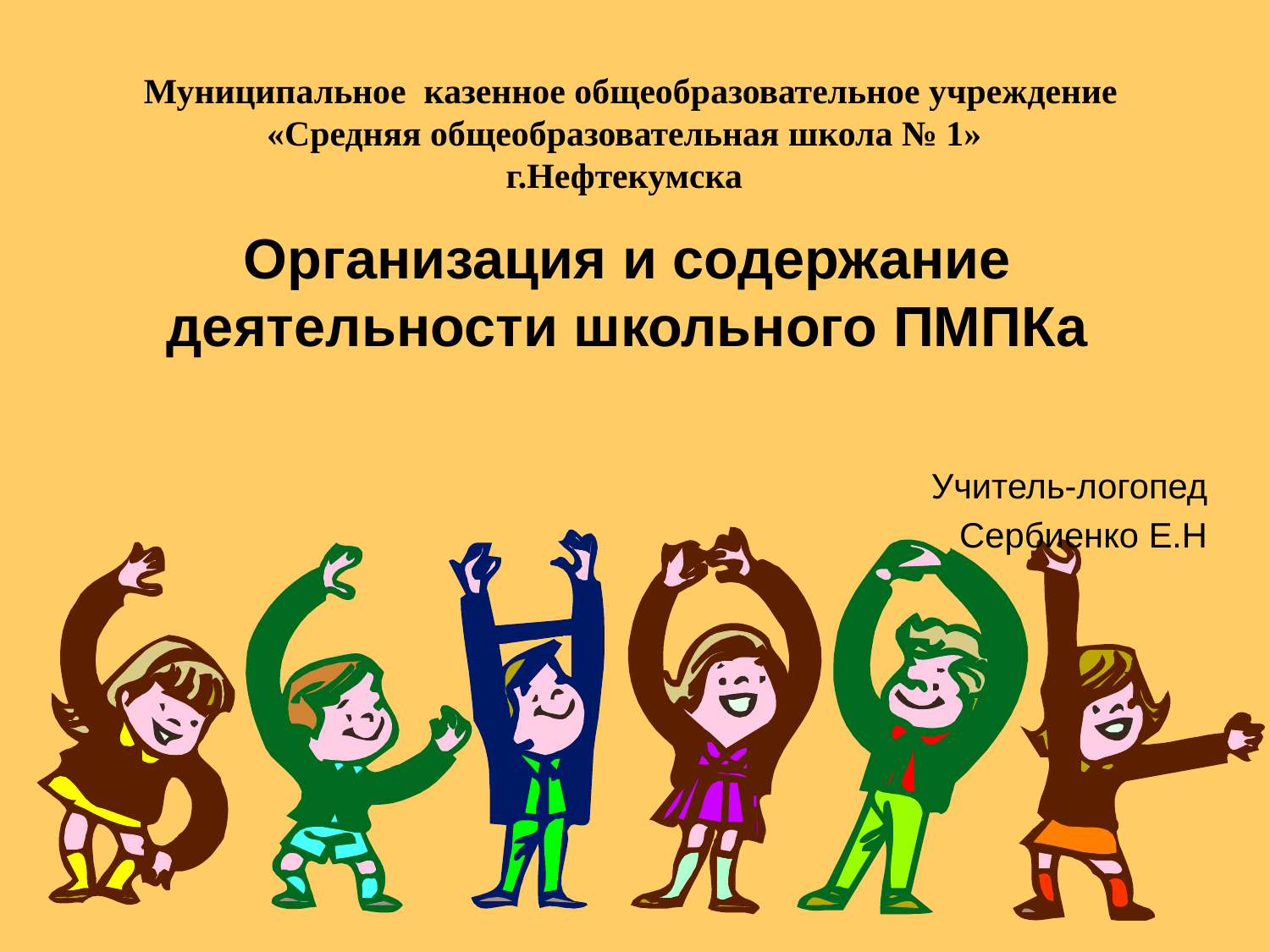

# Муниципальное  казенное общеобразовательное учреждение «Средняя общеобразовательная школа № 1» г.Нефтекумска
Организация и содержание деятельности школьного ПМПКа

Учитель-логопед
 Сербиенко Е.Н